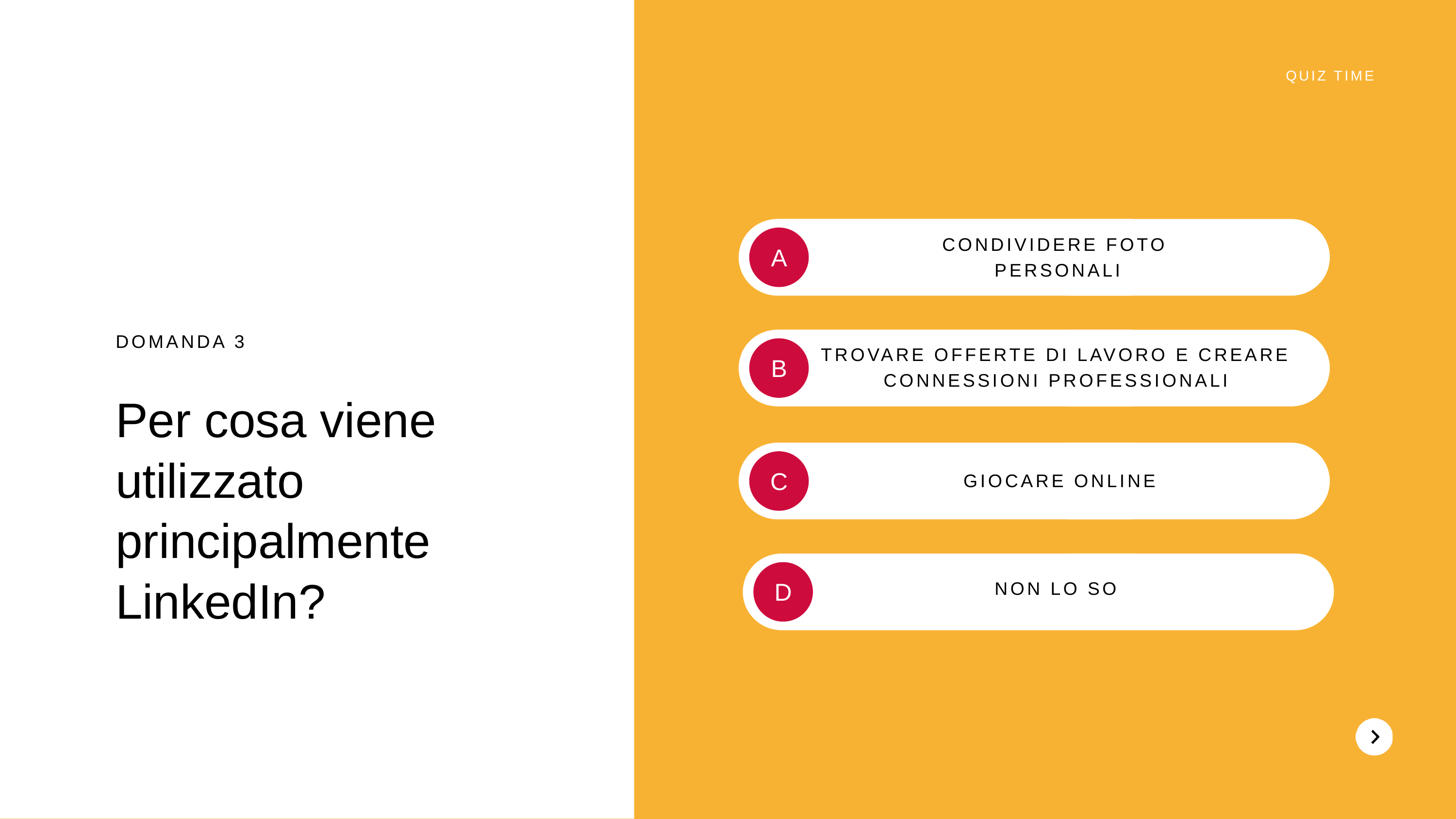

QUIZ TIME

CONDIVIDERE FOTO
PERSONALI
A

DOMANDA 3
Per cosa viene utilizzato principalmente LinkedIn?

TROVARE OFFERTE DI LAVORO E CREARE CONNESSIONI PROFESSIONALI
B

C
GIOCARE ONLINE

D
NON LO SO